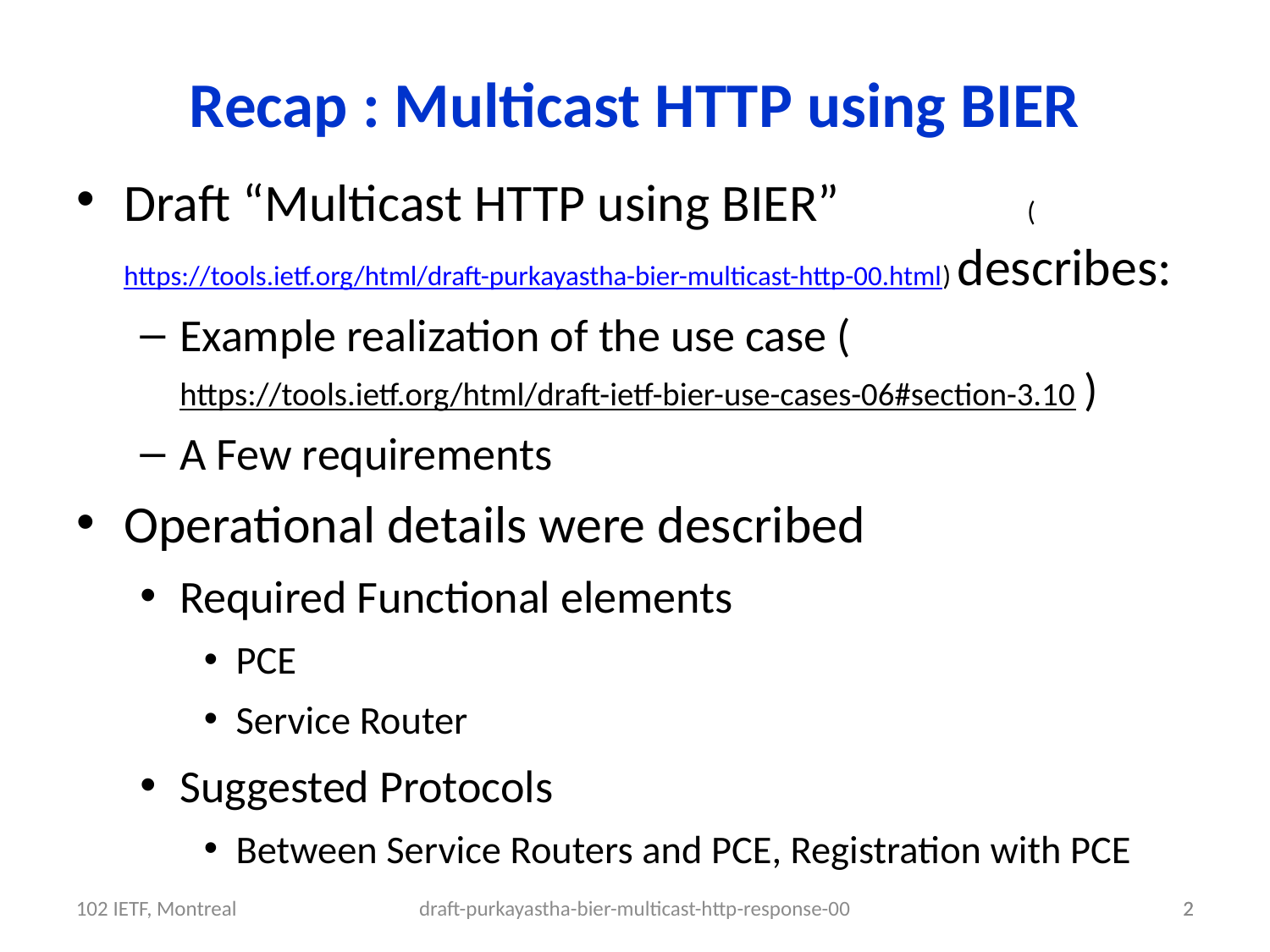

Recap : Multicast HTTP using BIER
Draft “Multicast HTTP using BIER”              (https://tools.ietf.org/html/draft-purkayastha-bier-multicast-http-00.html) describes:
Example realization of the use case (https://tools.ietf.org/html/draft-ietf-bier-use-cases-06#section-3.10 )
A Few requirements
Operational details were described
Required Functional elements
PCE
Service Router
Suggested Protocols
Between Service Routers and PCE, Registration with PCE

102 IETF, Montreal
draft-purkayastha-bier-multicast-http-response-00
2
2